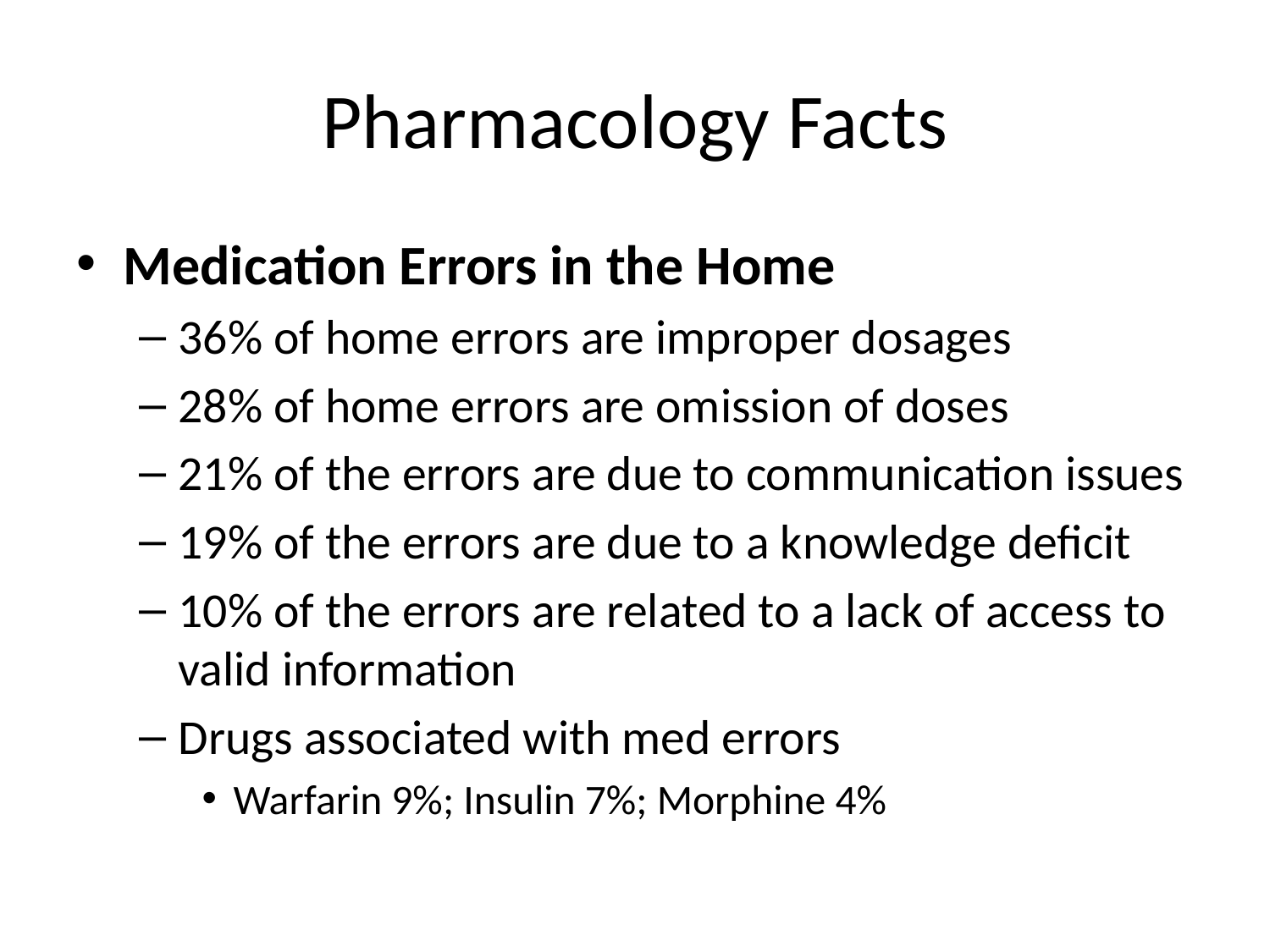

# Pharmacology Facts
Medication Errors in the Home
36% of home errors are improper dosages
28% of home errors are omission of doses
21% of the errors are due to communication issues
19% of the errors are due to a knowledge deficit
10% of the errors are related to a lack of access to valid information
Drugs associated with med errors
Warfarin 9%; Insulin 7%; Morphine 4%